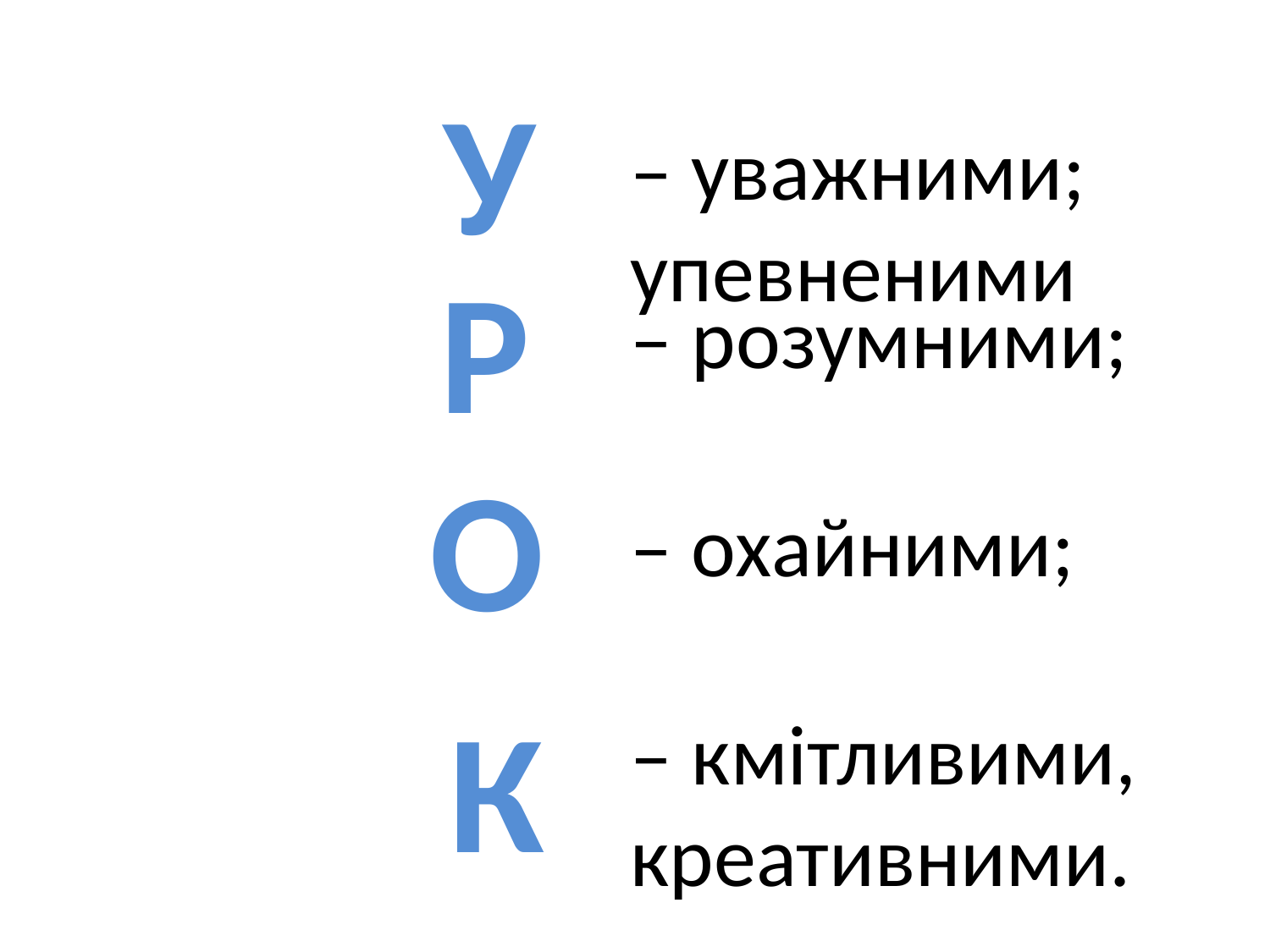

У
– уважними;
упевненими
Р
– розумними;
О

– охайними;

К

– кмітливими,
креативними.